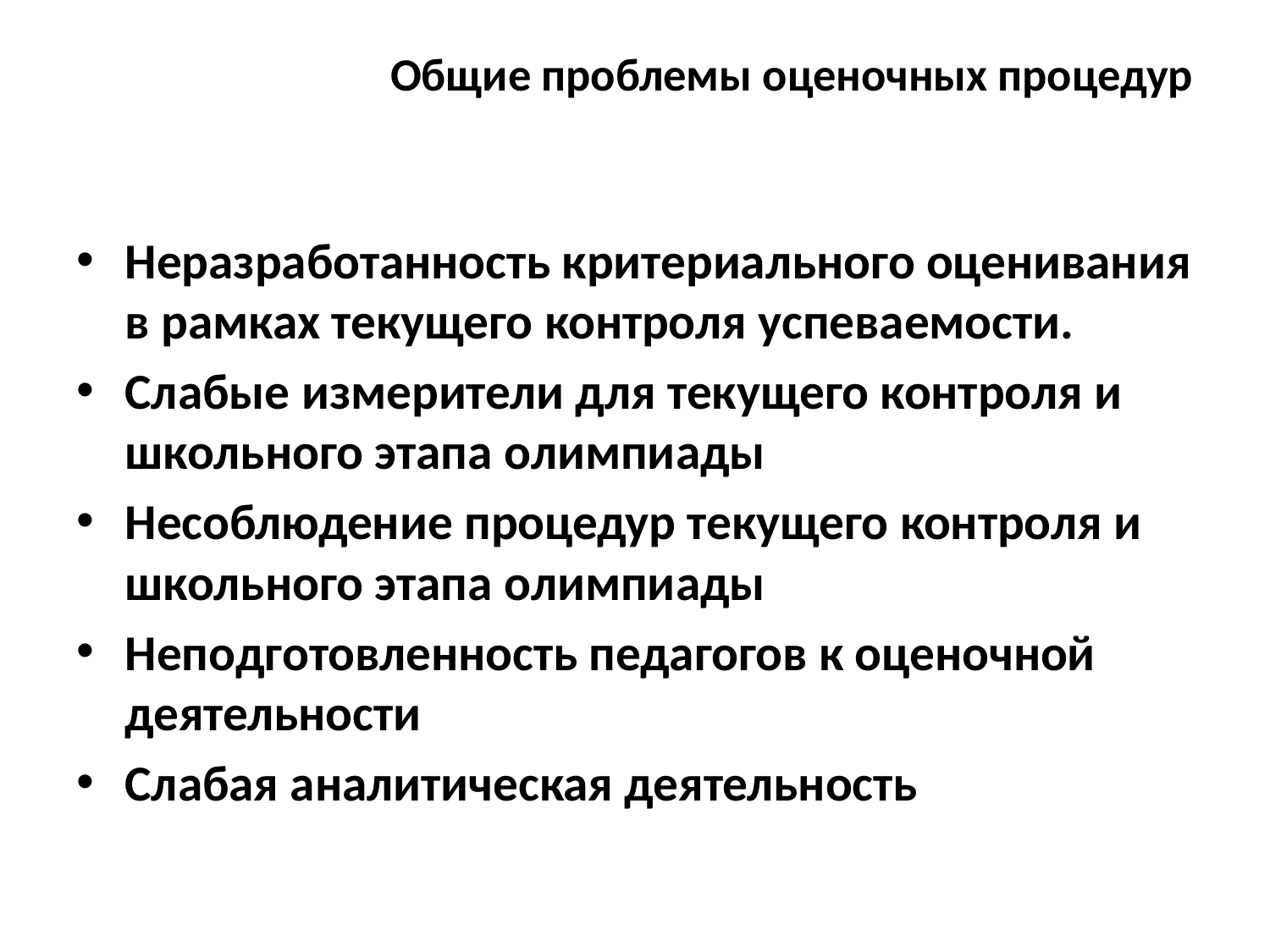

# Общие проблемы оценочных процедур
Неразработанность критериального оценивания в рамках текущего контроля успеваемости.
Слабые измерители для текущего контроля и школьного этапа олимпиады
Несоблюдение процедур текущего контроля и школьного этапа олимпиады
Неподготовленность педагогов к оценочной деятельности
Слабая аналитическая деятельность